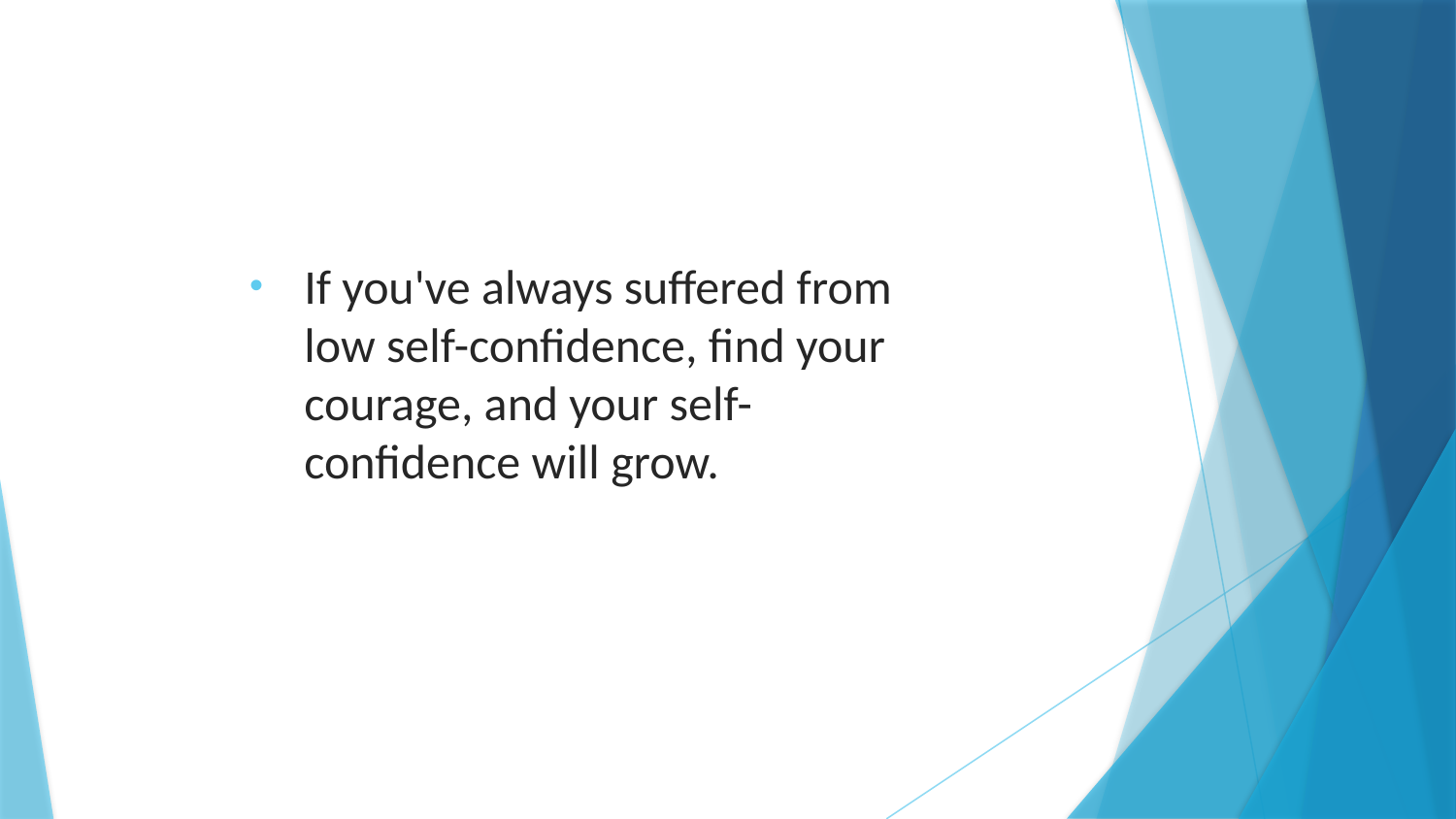

If you've always suffered from low self-confidence, find your courage, and your self-confidence will grow.